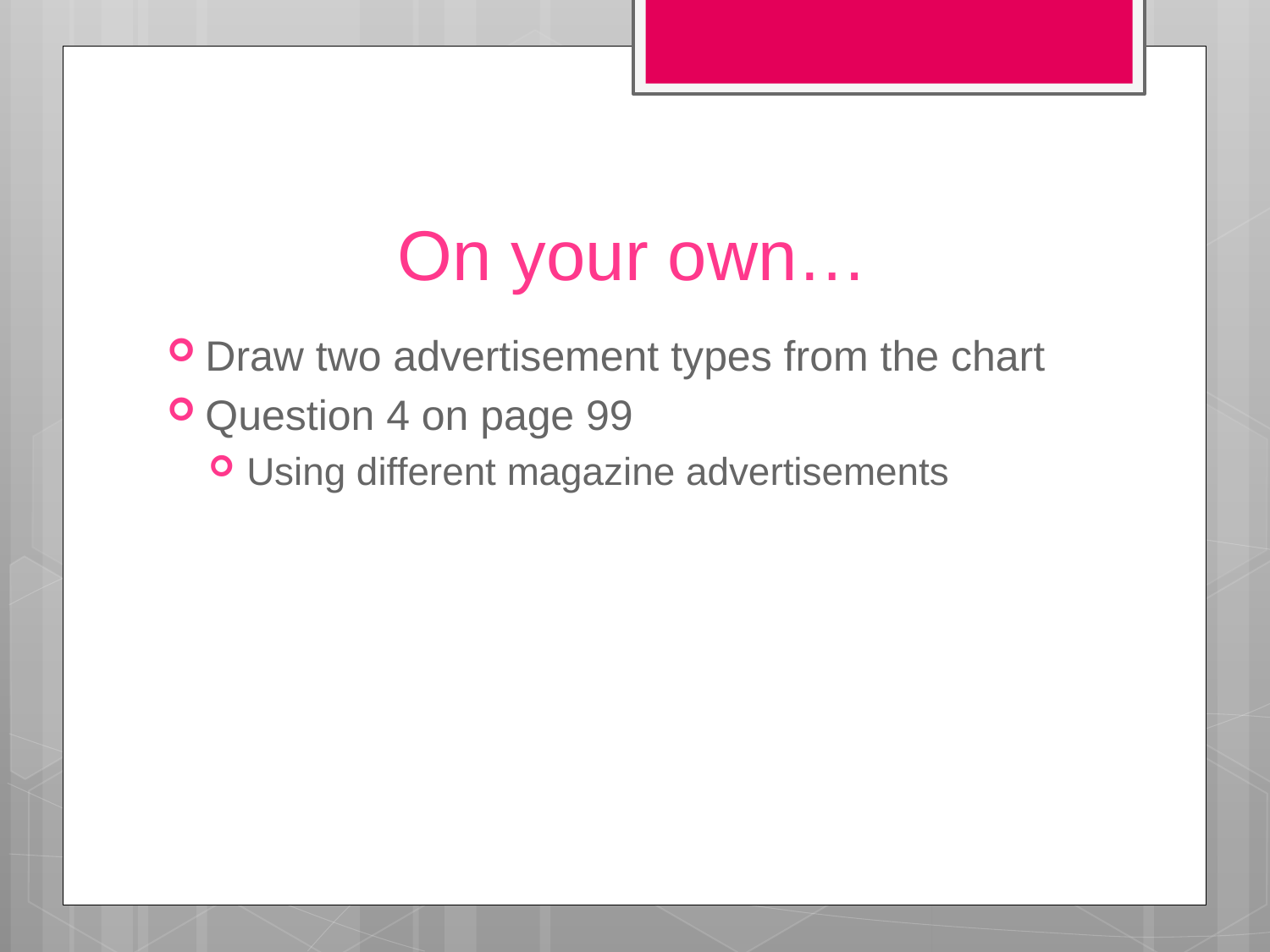

# On your own…
Draw two advertisement types from the chart
Question 4 on page 99
Using different magazine advertisements